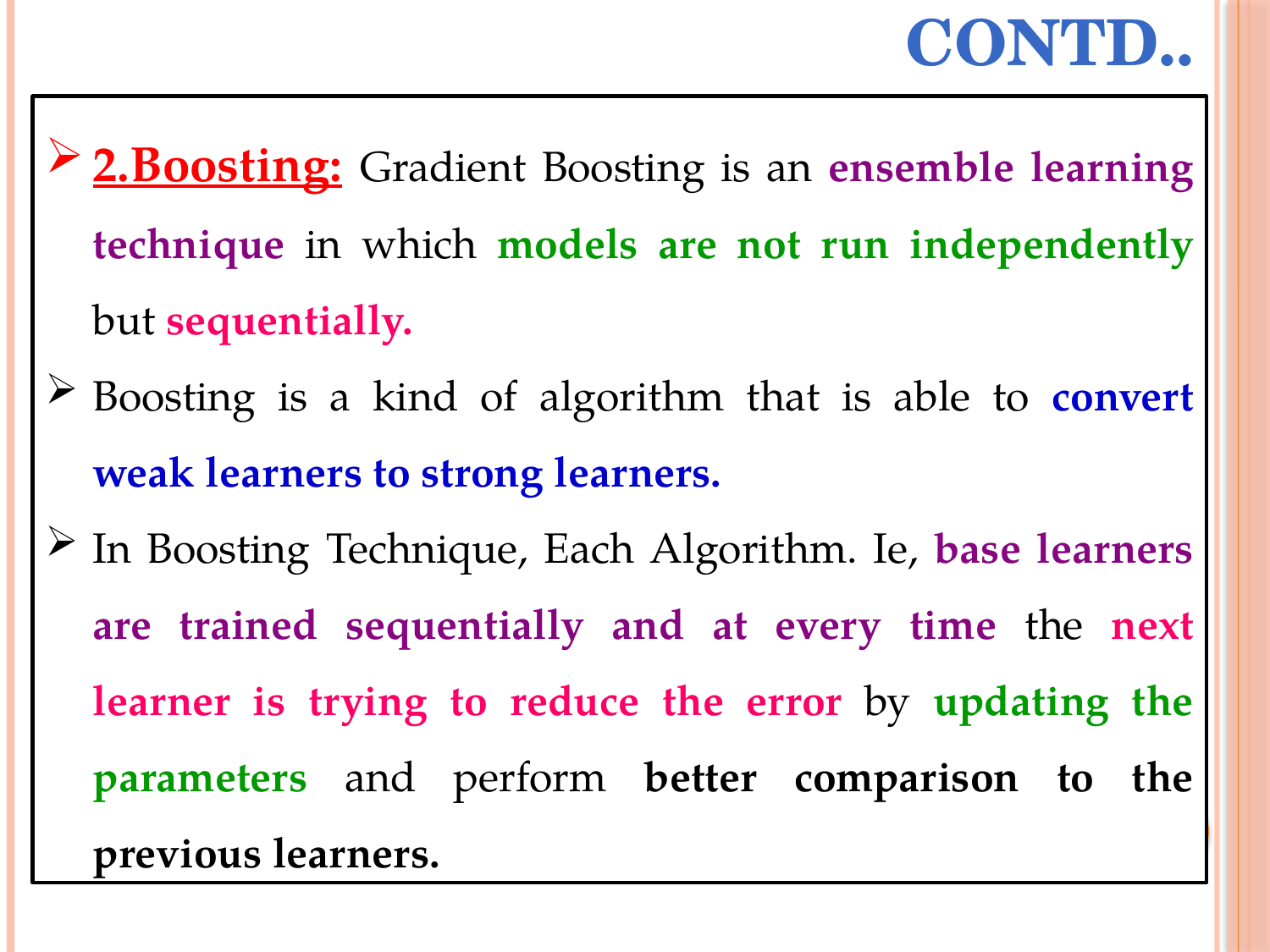

# Contd..
2.Boosting: Gradient Boosting is an ensemble learning technique in which models are not run independently but sequentially.
Boosting is a kind of algorithm that is able to convert weak learners to strong learners.
In Boosting Technique, Each Algorithm. Ie, base learners are trained sequentially and at every time the next learner is trying to reduce the error by updating the parameters and perform better comparison to the previous learners.
24